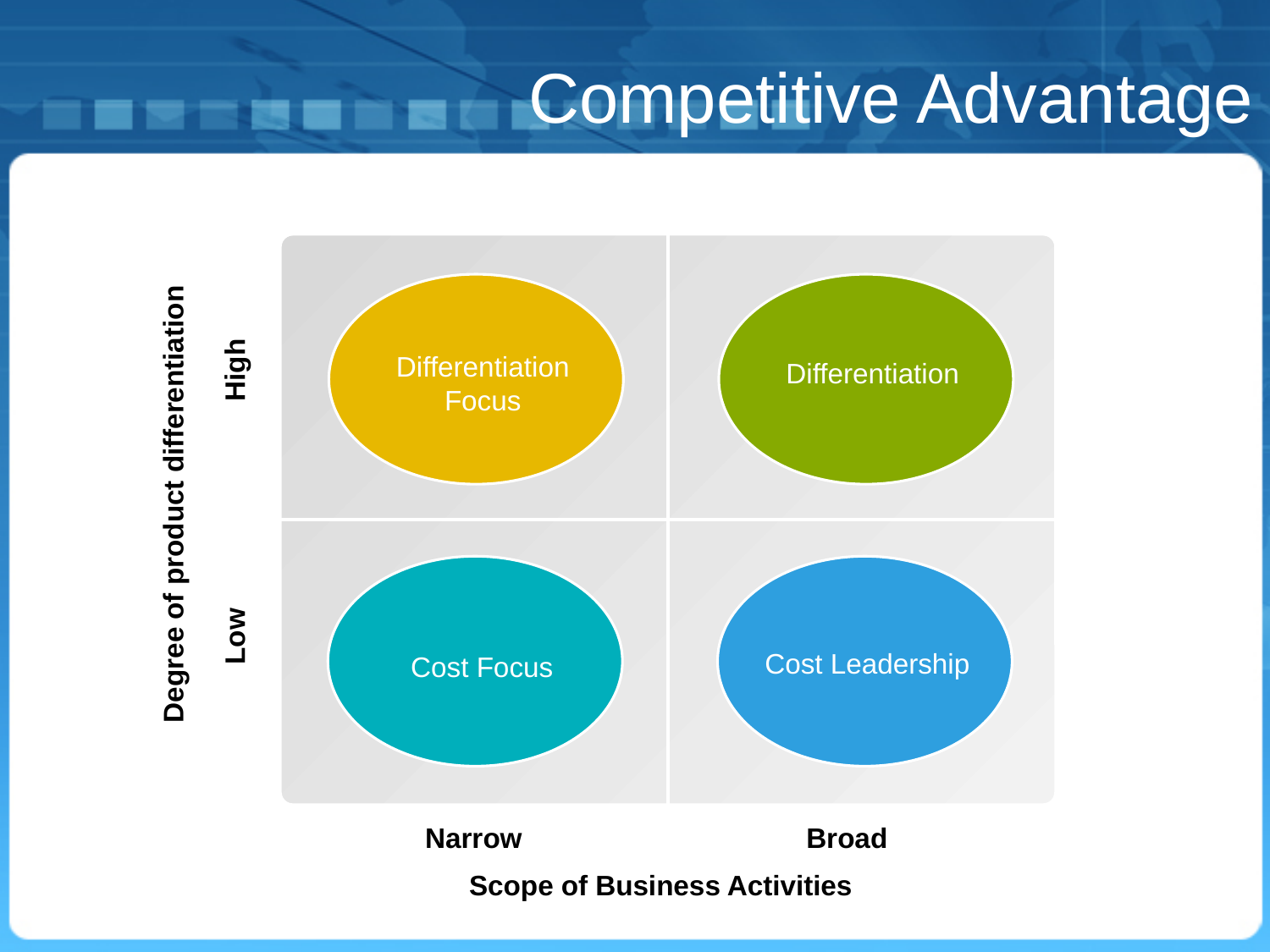

Competitive Advantage

Degree of product differentiation
High
Differentiation Focus
Differentiation
Low
Cost Leadership
Cost Focus
Narrow
Broad
Scope of Business Activities